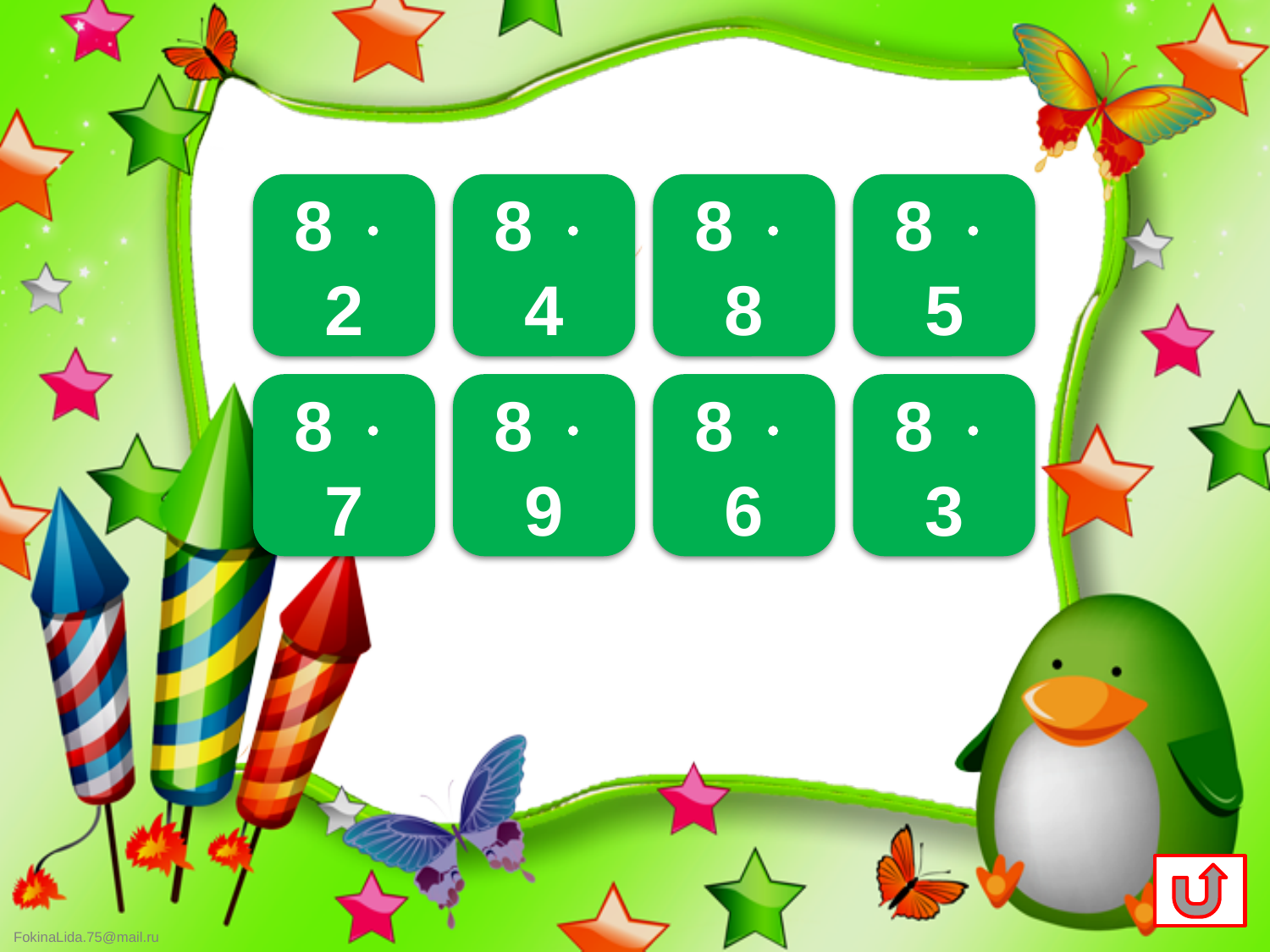

16
32
64
40
8 ⋅ 2
8 ⋅ 4
8 ⋅ 8
8 ⋅ 5

56
72
48
24
8 ⋅ 7
8 ⋅ 9
8 ⋅ 6
8 ⋅ 3